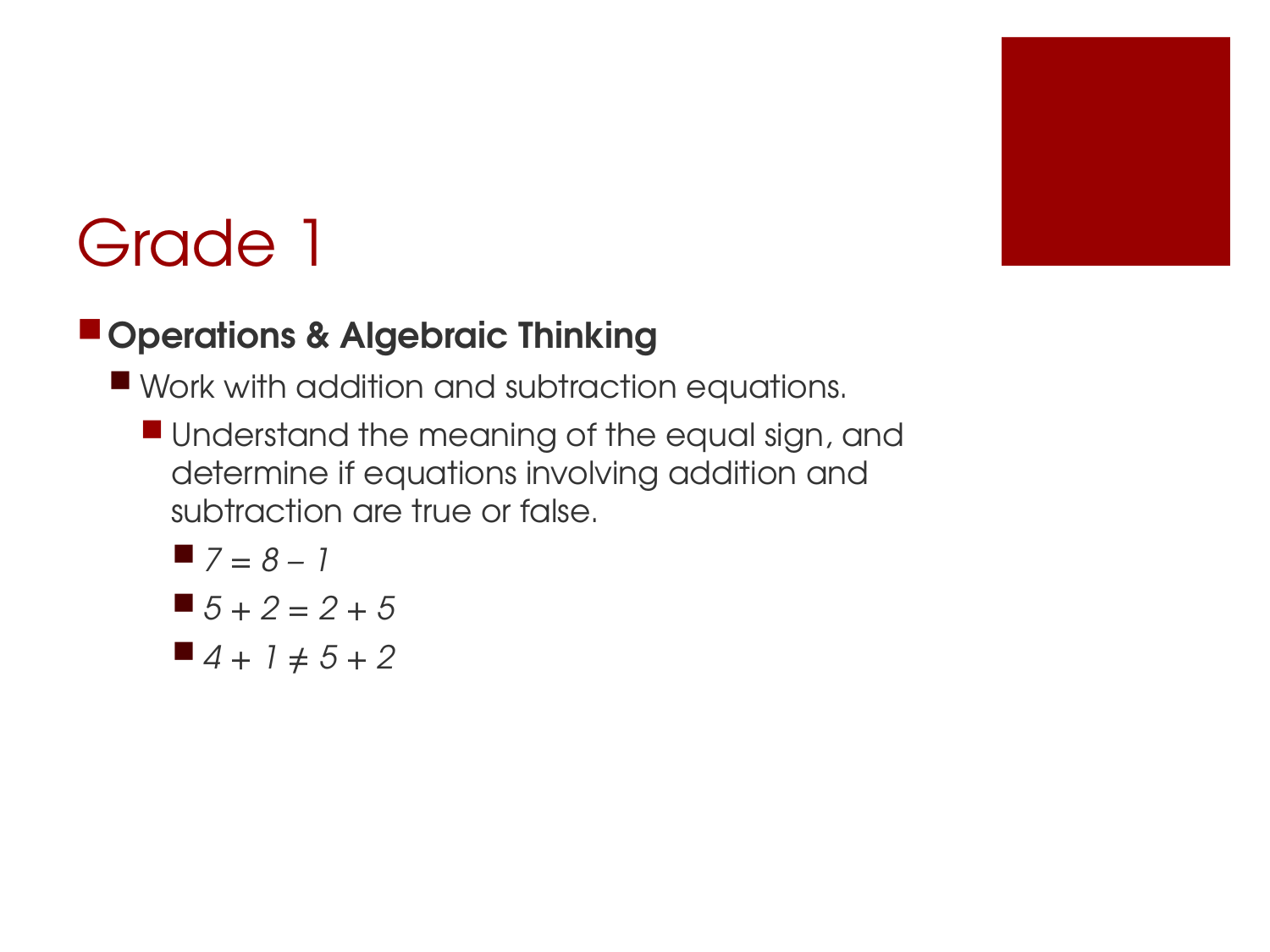

# Grade 1
Operations & Algebraic Thinking
Work with addition and subtraction equations.
Understand the meaning of the equal sign, and determine if equations involving addition and subtraction are true or false.
7 = 8 – 1
5 + 2 = 2 + 5
4 + 1 ≠ 5 + 2